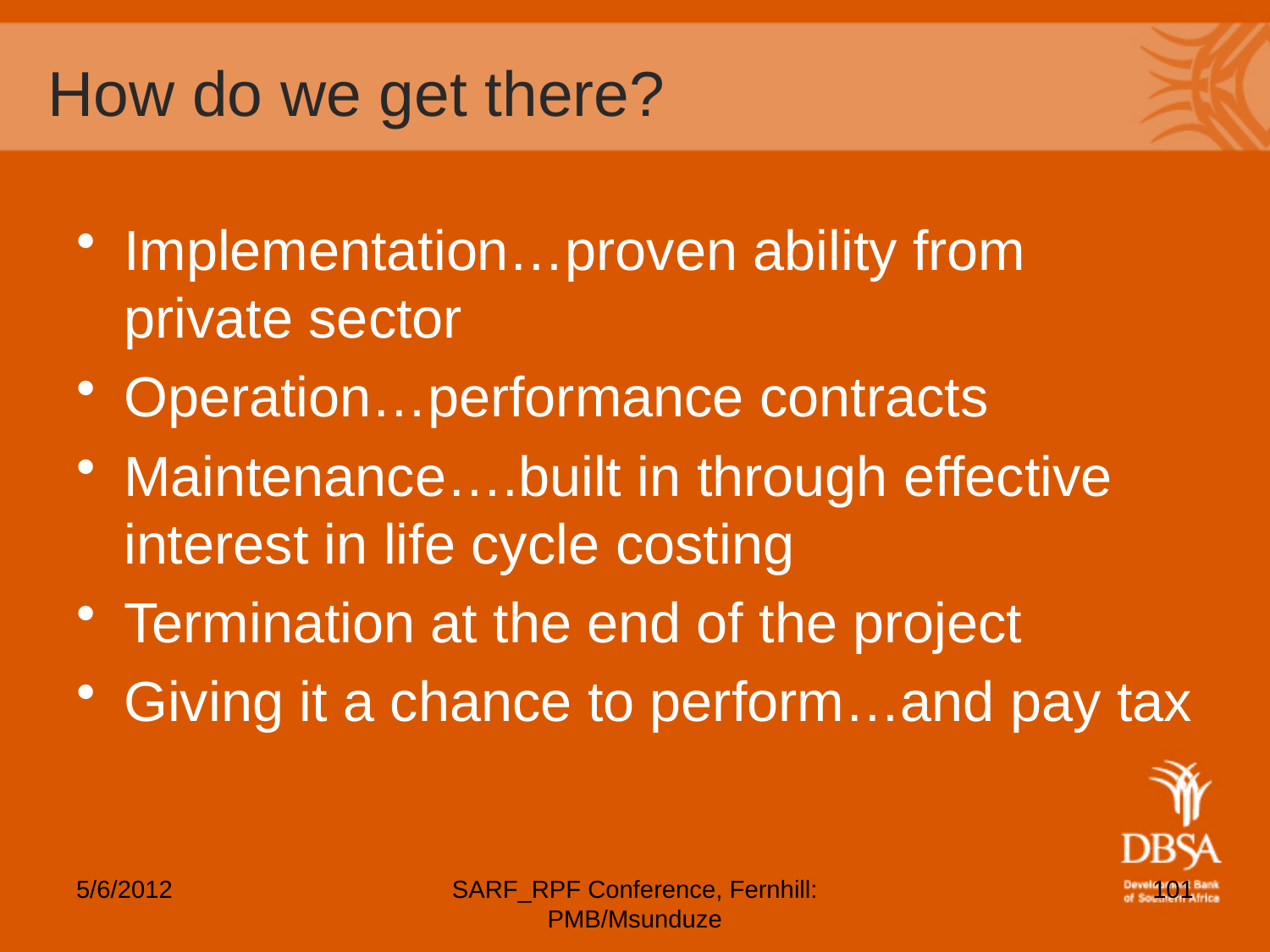

# How do we get there?
Implementation…proven ability from private sector
Operation…performance contracts
Maintenance….built in through effective interest in life cycle costing
Termination at the end of the project
Giving it a chance to perform…and pay tax
5/6/2012
SARF_RPF Conference, Fernhill: PMB/Msunduze
101